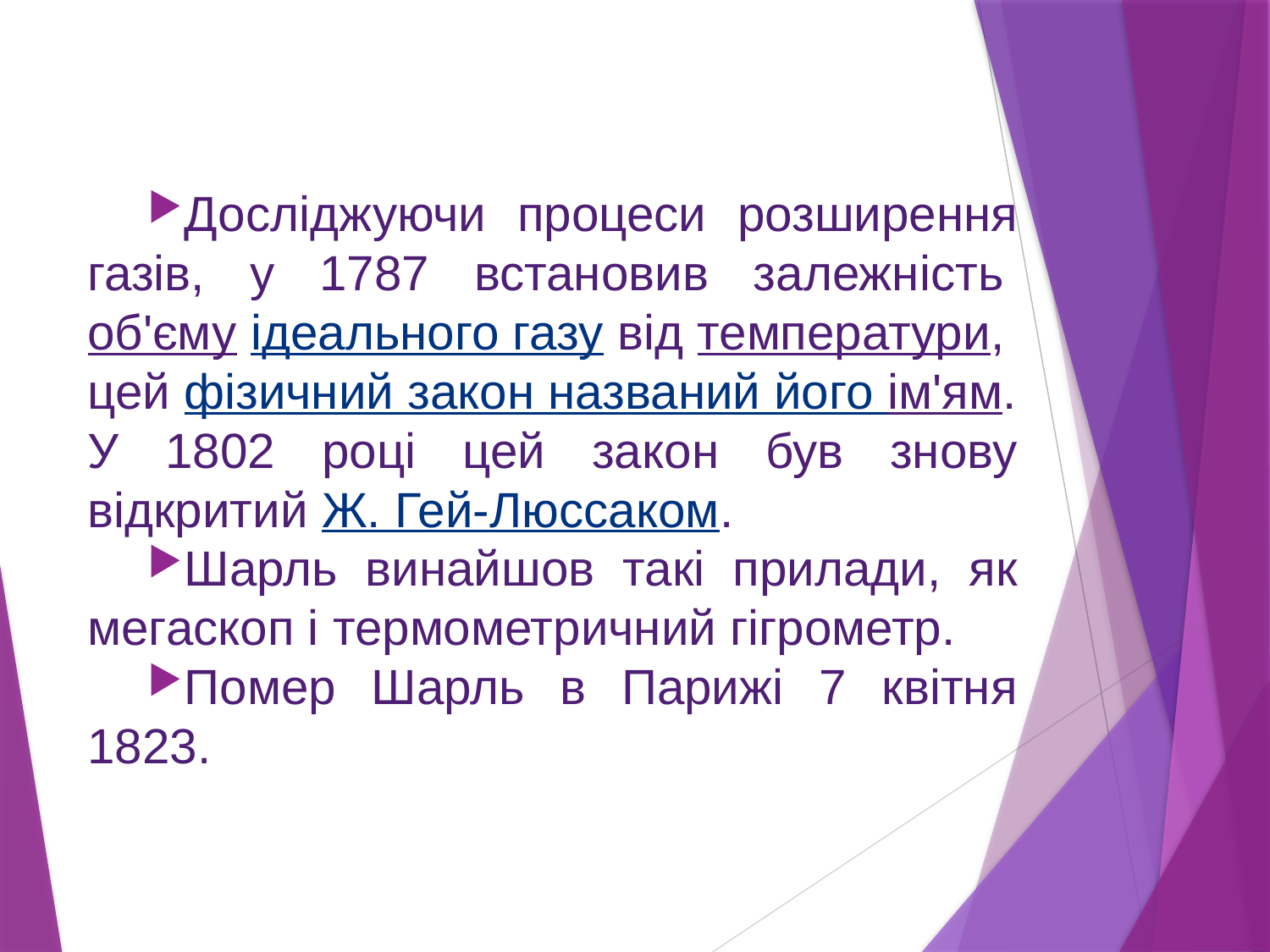

Досліджуючи процеси розширення газів, у 1787 встановив залежність об'єму ідеального газу від температури, цей фізичний закон названий його ім'ям. У 1802 році цей закон був знову відкритий Ж. Гей-Люссаком.
Шарль винайшов такі прилади, як мегаскоп і термометричний гігрометр.
Помер Шарль в Парижі 7 квітня 1823.